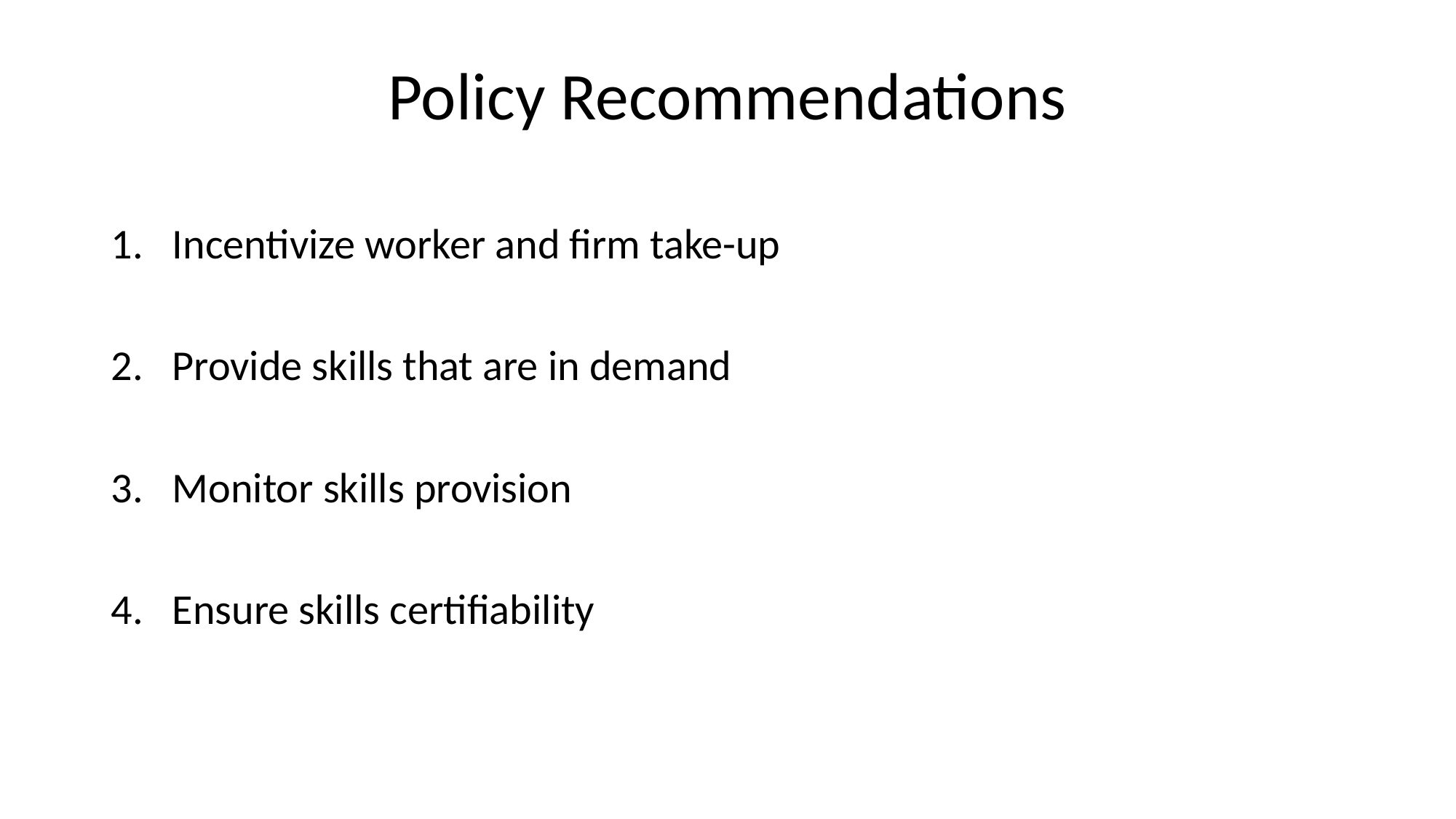

# Policy Recommendations
Incentivize worker and firm take-up

Provide skills that are in demand

Monitor skills provision

Ensure skills certifiability